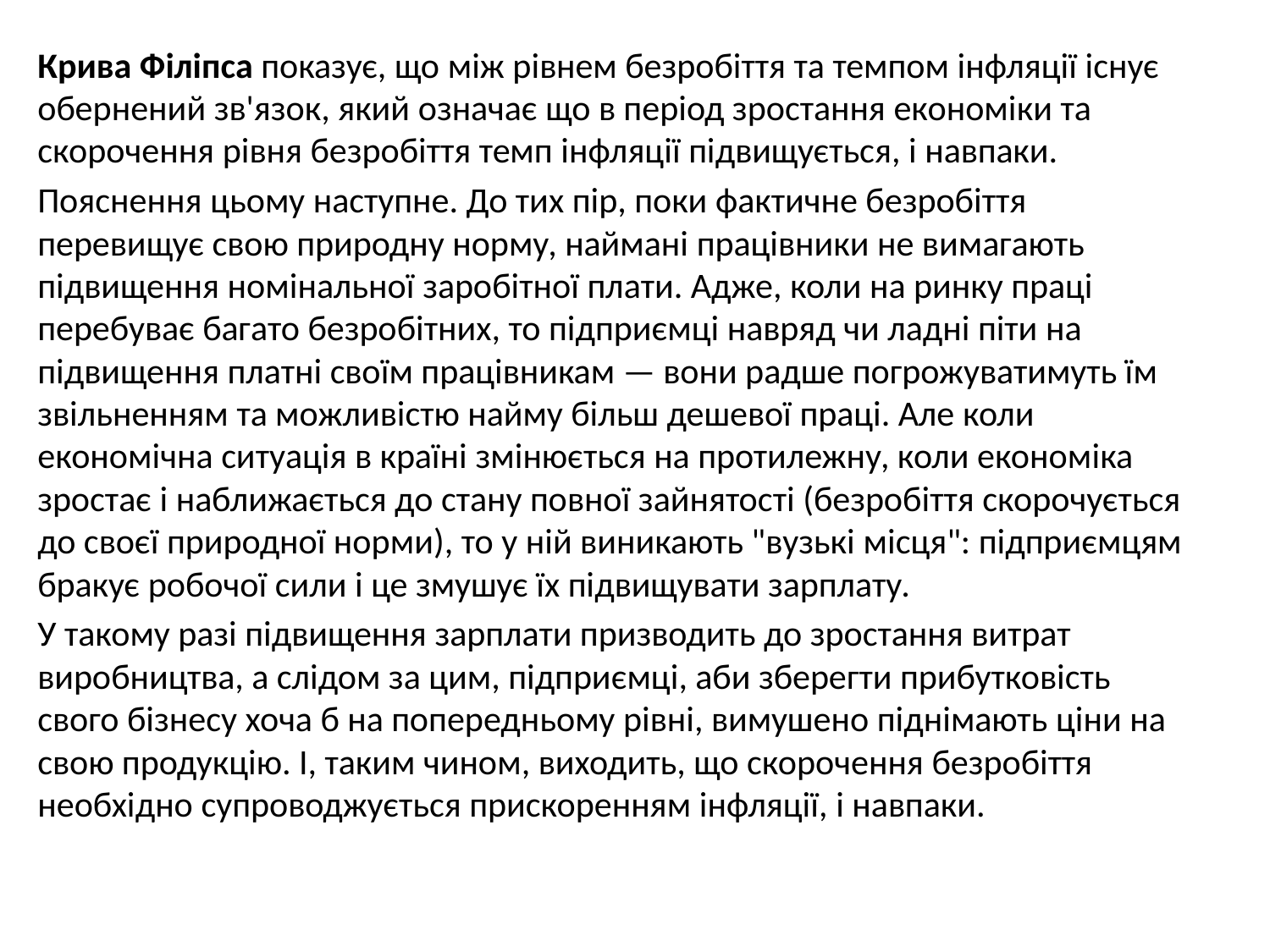

Крива Філіпса показує, що між рівнем безробіття та темпом інфляції існує обернений зв'язок, який означає що в період зростання економіки та скорочення рівня безробіття темп інфляції підвищується, і навпаки.
Пояснення цьому наступне. До тих пір, поки фактичне безробіття перевищує свою природну норму, наймані працівники не вимагають підвищення номінальної заробітної плати. Адже, коли на ринку праці перебуває багато безробітних, то підприємці навряд чи ладні піти на підвищення платні своїм працівникам — вони радше погрожуватимуть їм звільненням та можливістю найму більш дешевої праці. Але коли економічна ситуація в країні змінюється на протилежну, коли економіка зростає і наближається до стану повної зайнятості (безробіття скорочується до своєї природної норми), то у ній виникають "вузькі місця": підприємцям бракує робочої сили і це змушує їх підвищувати зарплату.
У такому разі підвищення зарплати призводить до зростання витрат виробництва, а слідом за цим, підприємці, аби зберегти прибутковість свого бізнесу хоча б на попередньому рівні, вимушено піднімають ціни на свою продукцію. І, таким чином, виходить, що скорочення безробіття необхідно супроводжується прискоренням інфляції, і навпаки.